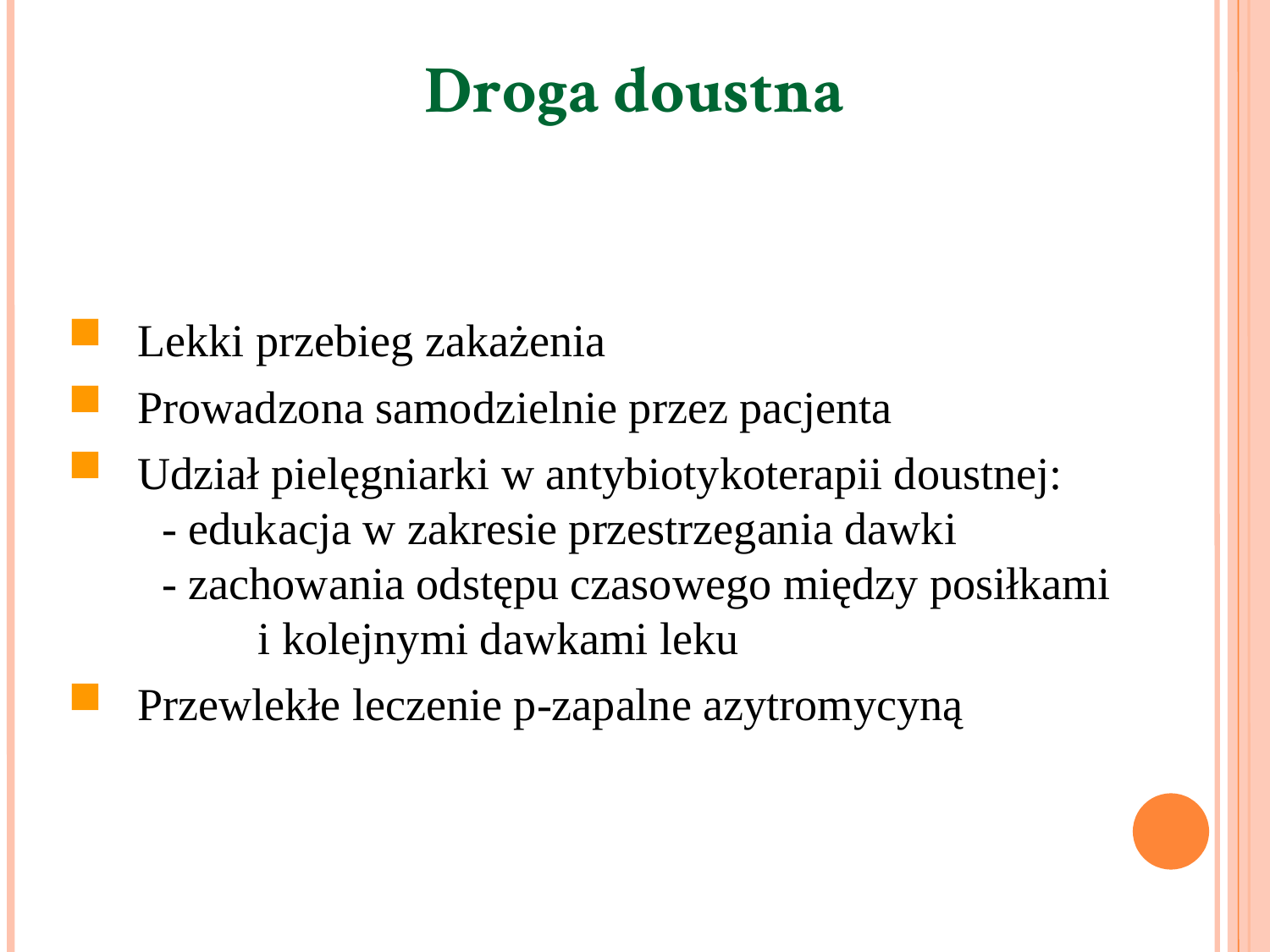

Droga doustna

  Lekki przebieg zakażenia
  Prowadzona samodzielnie przez pacjenta
  Udział pielęgniarki w antybiotykoterapii doustnej:
	- edukacja w zakresie przestrzegania dawki
	- zachowania odstępu czasowego między posiłkami
     	   i kolejnymi dawkami leku
  Przewlekłe leczenie p-zapalne azytromycyną